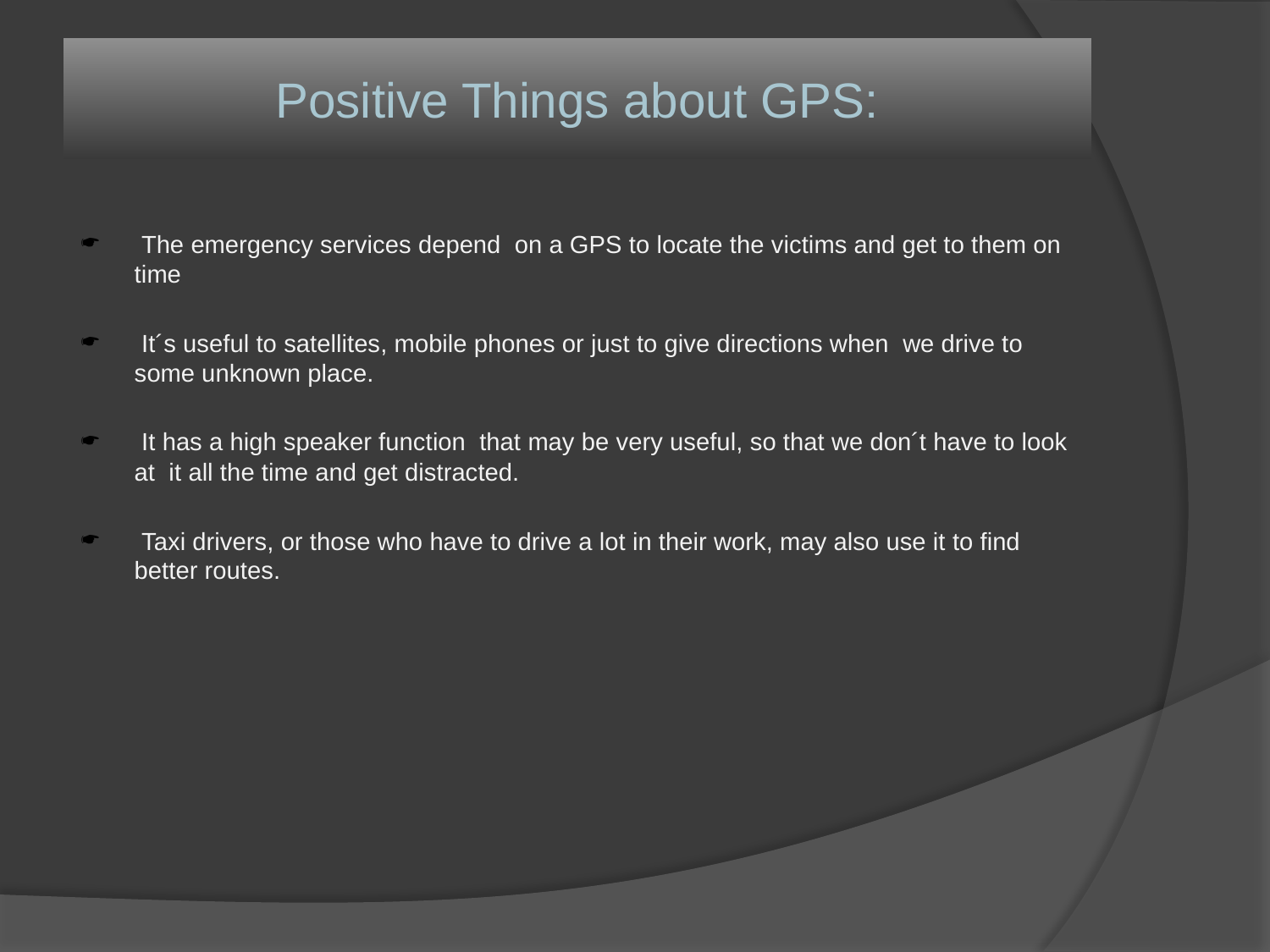

# Positive Things about GPS:
 The emergency services depend  on a GPS to locate the victims and get to them on time

 It´s useful to satellites, mobile phones or just to give directions when  we drive to some unknown place.

 It has a high speaker function  that may be very useful, so that we don´t have to look at  it all the time and get distracted.

 Taxi drivers, or those who have to drive a lot in their work, may also use it to find better routes.